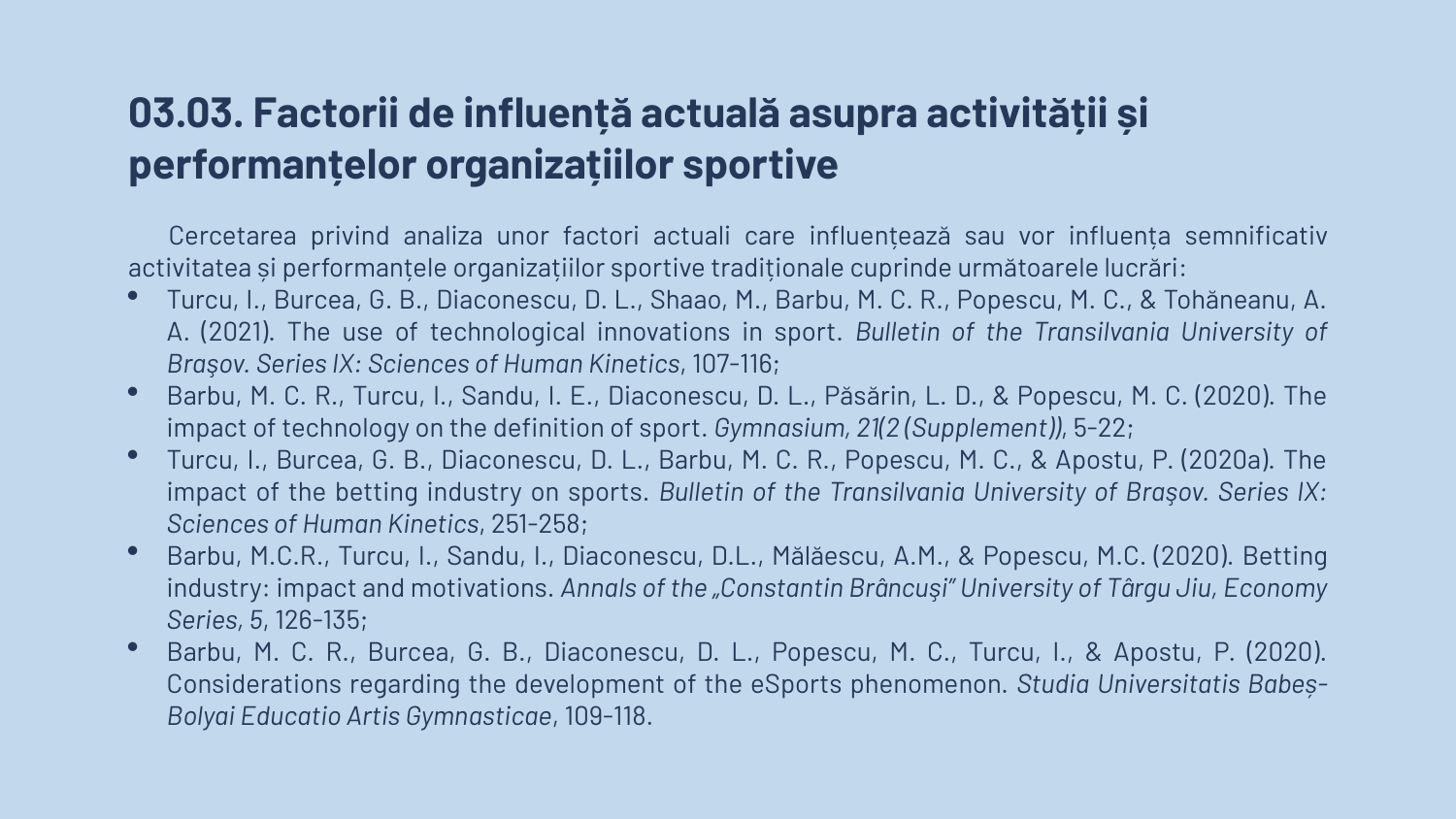

# 03.03. Factorii de influență actuală asupra activității și performanțelor organizațiilor sportive
Cercetarea privind analiza unor factori actuali care influențează sau vor influența semnificativ activitatea și performanțele organizațiilor sportive tradiționale cuprinde următoarele lucrări:
Turcu, I., Burcea, G. B., Diaconescu, D. L., Shaao, M., Barbu, M. C. R., Popescu, M. C., & Tohăneanu, A. A. (2021). The use of technological innovations in sport. Bulletin of the Transilvania University of Braşov. Series IX: Sciences of Human Kinetics, 107-116;
Barbu, M. C. R., Turcu, I., Sandu, I. E., Diaconescu, D. L., Păsărin, L. D., & Popescu, M. C. (2020). The impact of technology on the definition of sport. Gymnasium, 21(2 (Supplement)), 5-22;
Turcu, I., Burcea, G. B., Diaconescu, D. L., Barbu, M. C. R., Popescu, M. C., & Apostu, P. (2020a). The impact of the betting industry on sports. Bulletin of the Transilvania University of Braşov. Series IX: Sciences of Human Kinetics, 251-258;
Barbu, M.C.R., Turcu, I., Sandu, I., Diaconescu, D.L., Mălăescu, A.M., & Popescu, M.C. (2020). Betting industry: impact and motivations. Annals of the „Constantin Brâncuşi” University of Târgu Jiu, Economy Series, 5, 126-135;
Barbu, M. C. R., Burcea, G. B., Diaconescu, D. L., Popescu, M. C., Turcu, I., & Apostu, P. (2020). Considerations regarding the development of the eSports phenomenon. Studia Universitatis Babeș-Bolyai Educatio Artis Gymnasticae, 109-118.